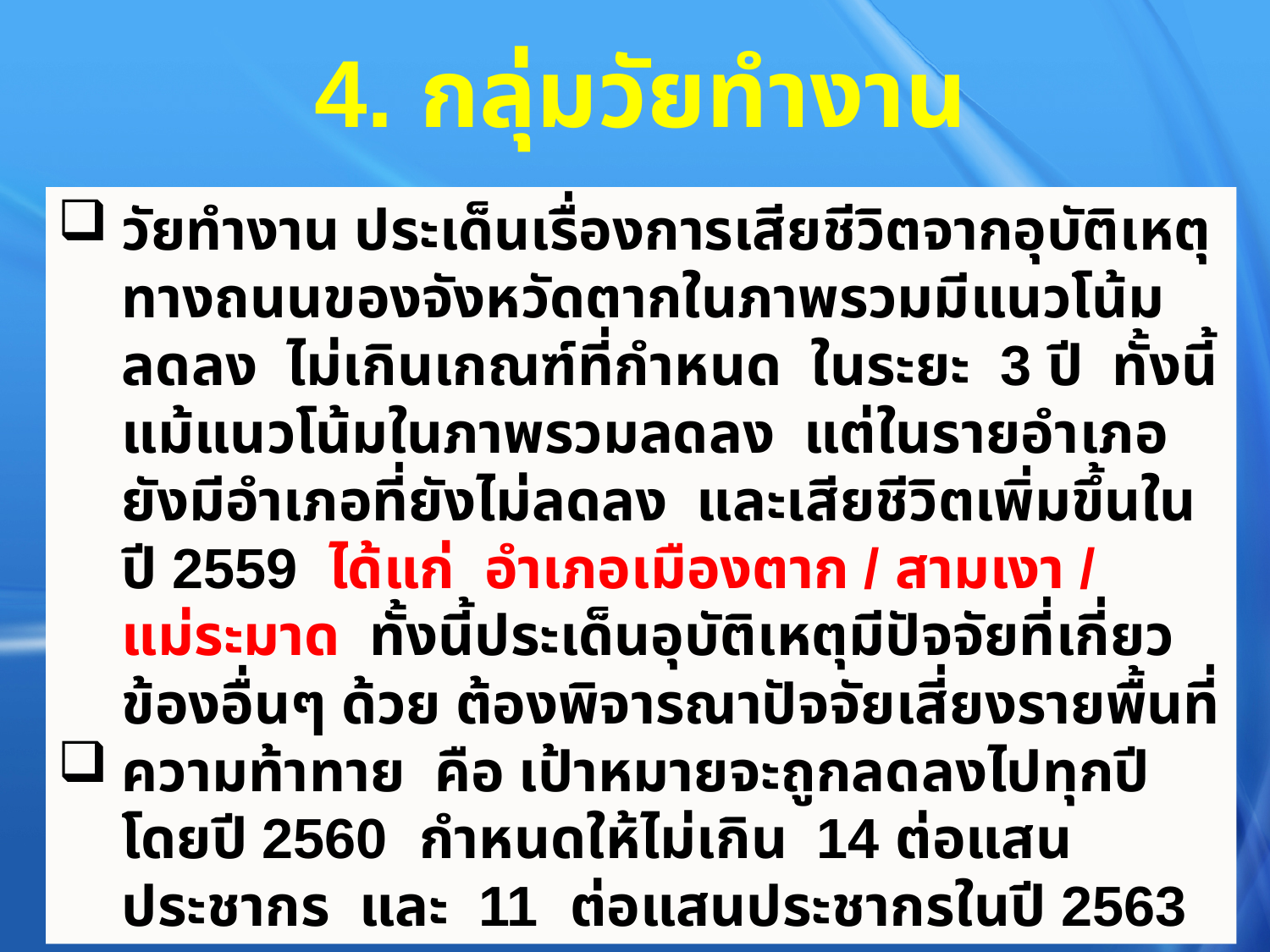

4. กลุ่มวัยทำงาน
วัยทำงาน ประเด็นเรื่องการเสียชีวิตจากอุบัติเหตุทางถนนของจังหวัดตากในภาพรวมมีแนวโน้มลดลง  ไม่เกินเกณฑ์ที่กำหนด  ในระยะ  3 ปี  ทั้งนี้แม้แนวโน้มในภาพรวมลดลง  แต่ในรายอำเภอ  ยังมีอำเภอที่ยังไม่ลดลง  และเสียชีวิตเพิ่มขึ้นในปี 2559  ได้แก่  อำเภอเมืองตาก / สามเงา / แม่ระมาด  ทั้งนี้ประเด็นอุบัติเหตุมีปัจจัยที่เกี่ยวข้องอื่นๆ ด้วย ต้องพิจารณาปัจจัยเสี่ยงรายพื้นที่
ความท้าทาย  คือ เป้าหมายจะถูกลดลงไปทุกปี โดยปี 2560  กำหนดให้ไม่เกิน  14 ต่อแสนประชากร  และ  11  ต่อแสนประชากรในปี 2563